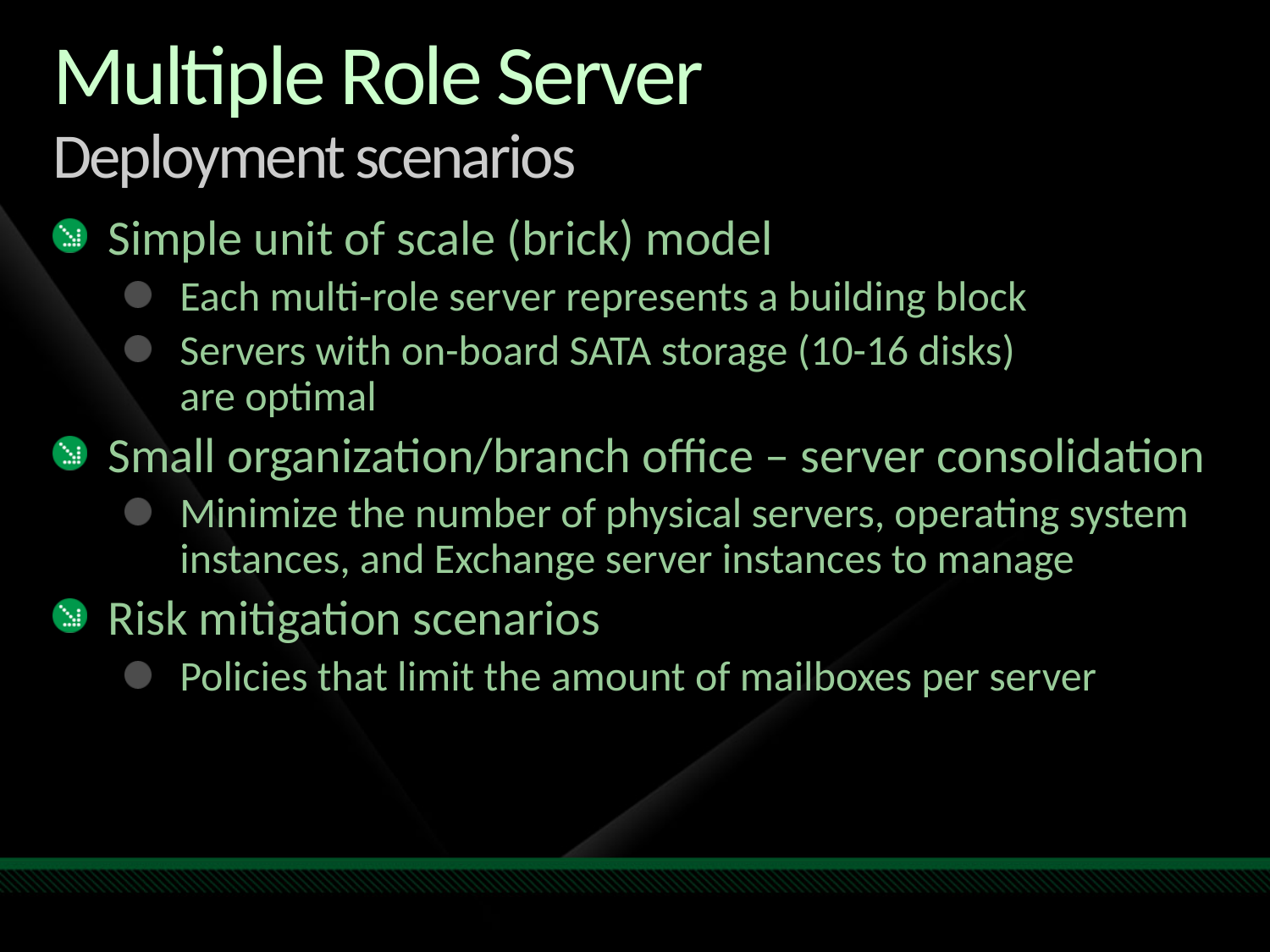

# Multiple Role Server Deployment scenarios
Simple unit of scale (brick) model
Each multi-role server represents a building block
Servers with on-board SATA storage (10-16 disks)
are optimal
Small organization/branch office – server consolidation
Minimize the number of physical servers, operating system instances, and Exchange server instances to manage
Risk mitigation scenarios
Policies that limit the amount of mailboxes per server